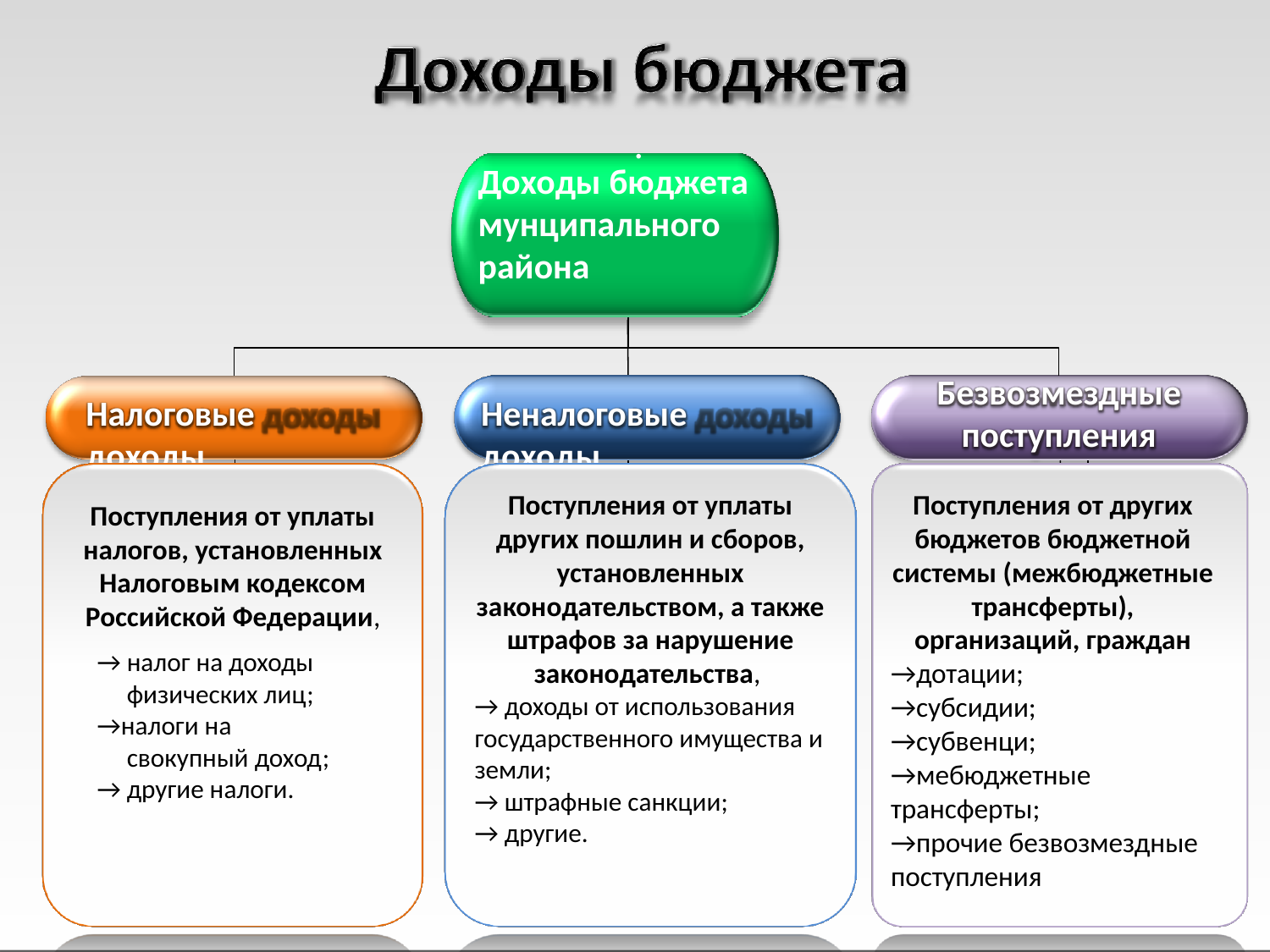

# .

Доходы бюджета мунципального района

Безвозмездные

Налоговые доходы
Неналоговые доходы

поступления

Поступления от уплаты других пошлин и сборов, установленных законодательством, а также штрафов за нарушение законодательства,
→ доходы от использования государственного имущества и земли;
→ штрафные санкции;
→ другие.
Поступления от других бюджетов бюджетной системы (межбюджетные трансферты), организаций, граждан
→дотации;
→субсидии;
→субвенци;
→мебюджетные трансферты;
→прочие безвозмездные поступления
Поступления от уплаты налогов, установленных Налоговым кодексом Российской Федерации,
→ налог на доходы физических лиц;
→налоги на свокупный доход;
→ другие налоги.